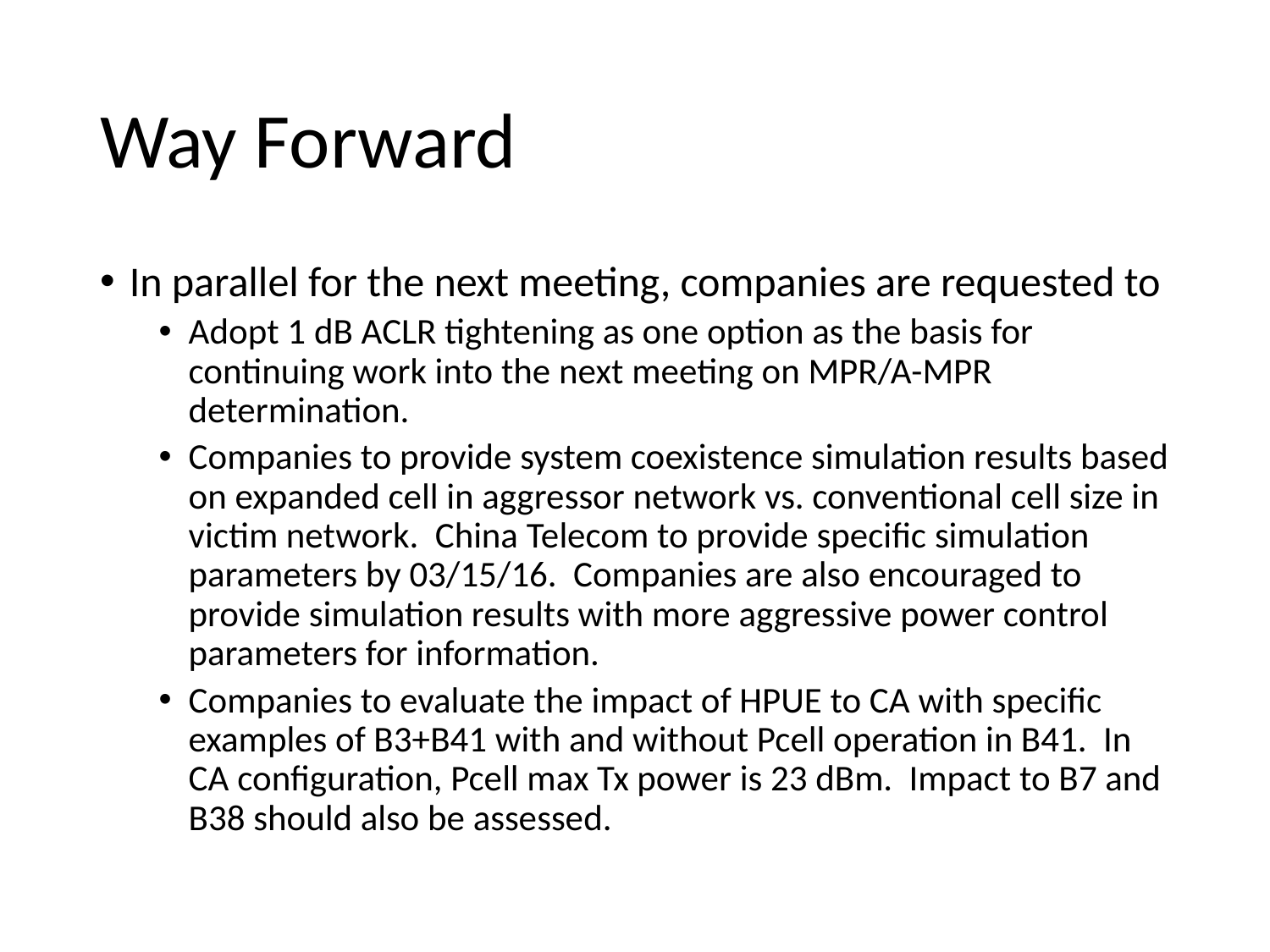

# Way Forward
In parallel for the next meeting, companies are requested to
Adopt 1 dB ACLR tightening as one option as the basis for continuing work into the next meeting on MPR/A-MPR determination.
Companies to provide system coexistence simulation results based on expanded cell in aggressor network vs. conventional cell size in victim network.  China Telecom to provide specific simulation parameters by 03/15/16.  Companies are also encouraged to provide simulation results with more aggressive power control parameters for information.
Companies to evaluate the impact of HPUE to CA with specific examples of B3+B41 with and without Pcell operation in B41.  In CA configuration, Pcell max Tx power is 23 dBm.  Impact to B7 and B38 should also be assessed.